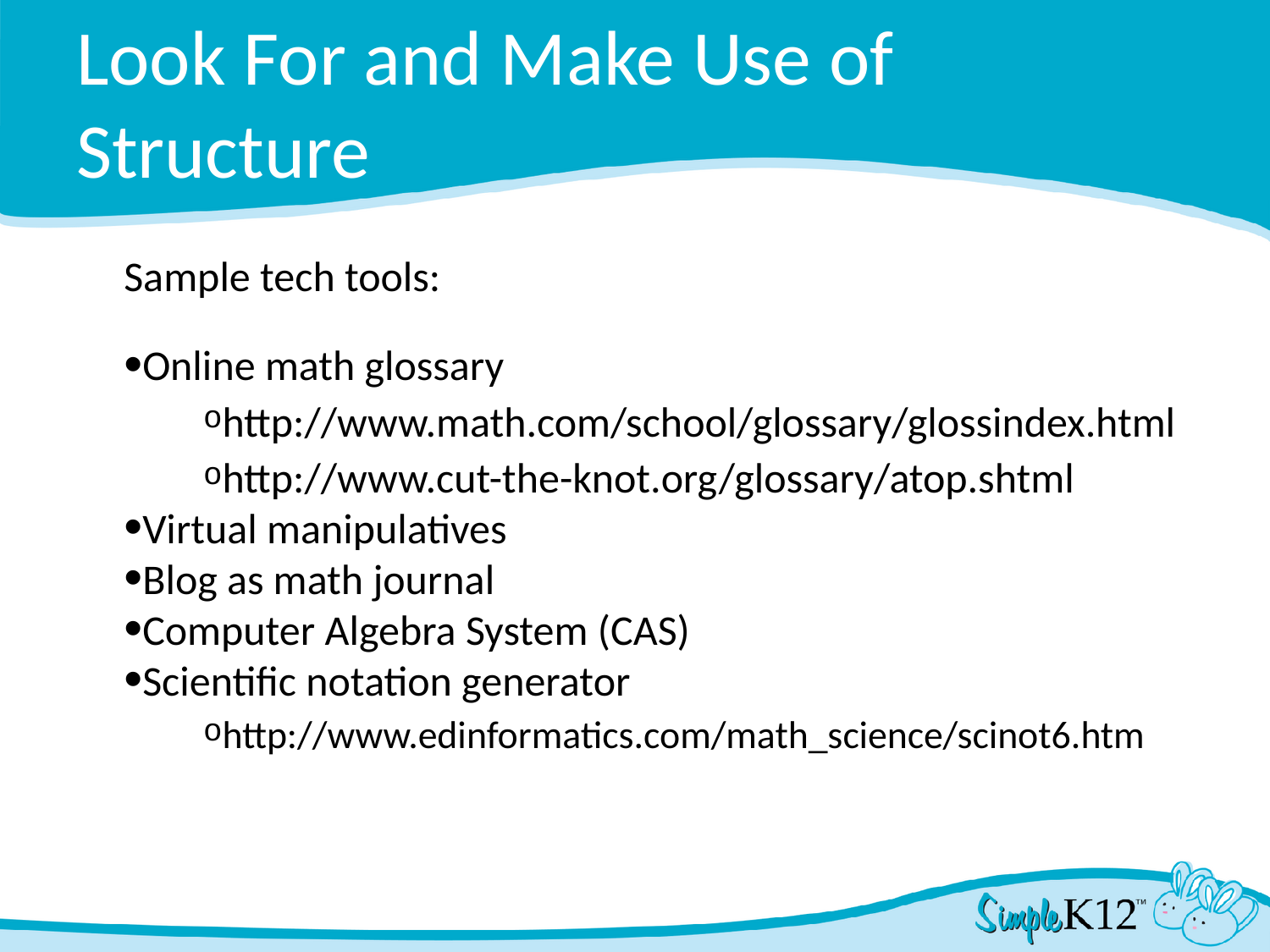

# Look For and Make Use of Structure
Sample tech tools:

Online math glossary
http://www.math.com/school/glossary/glossindex.html
http://www.cut-the-knot.org/glossary/atop.shtml
Virtual manipulatives
Blog as math journal
Computer Algebra System (CAS)
Scientific notation generator
http://www.edinformatics.com/math_science/scinot6.htm